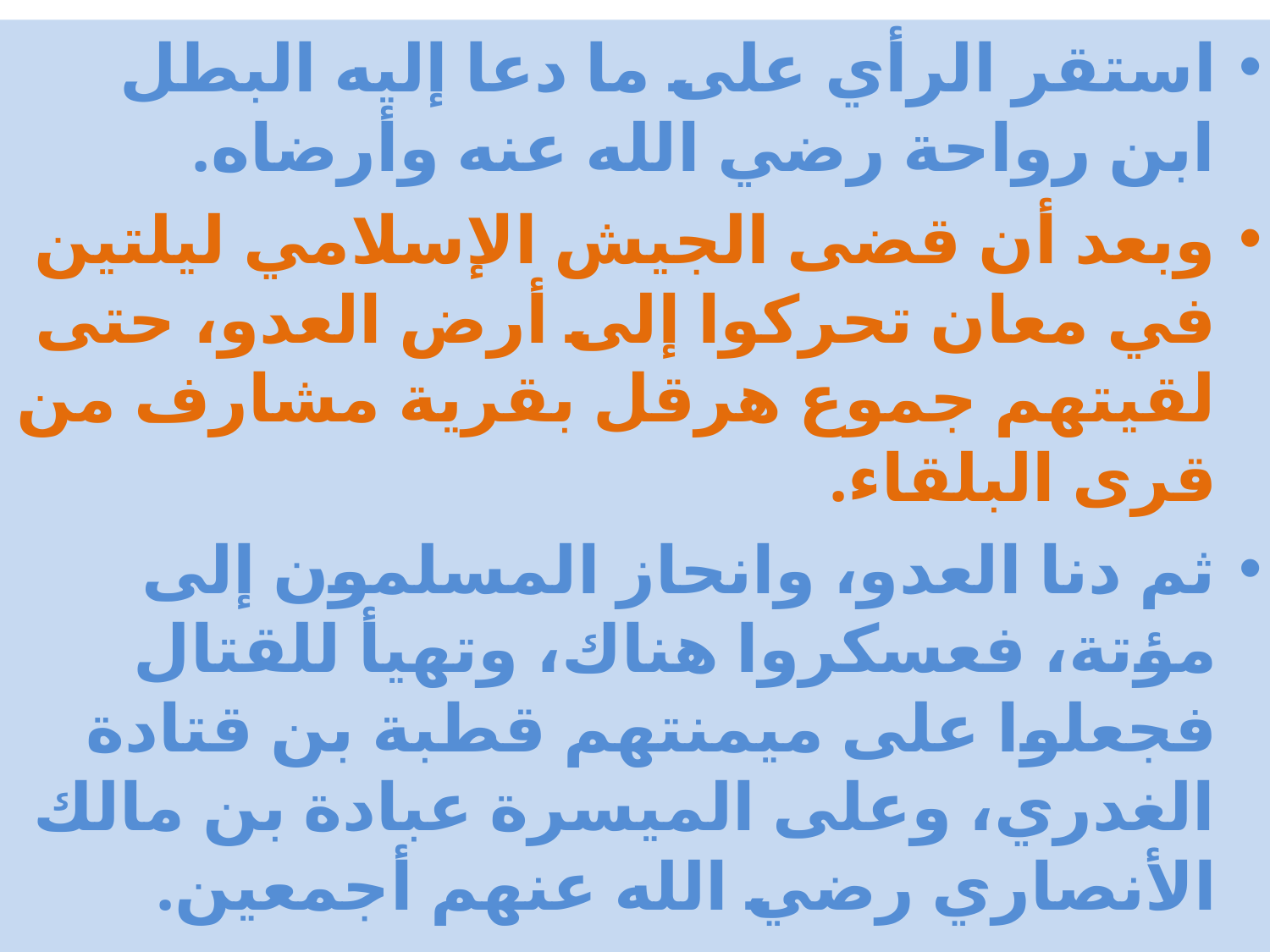

استقر الرأي على ما دعا إليه البطل ابن رواحة رضي الله عنه وأرضاه.
وبعد أن قضى الجيش الإسلامي ليلتين في معان تحركوا إلى أرض العدو، حتى لقيتهم جموع هرقل بقرية مشارف من قرى البلقاء.
ثم دنا العدو، وانحاز المسلمون إلى مؤتة، فعسكروا هناك، وتهيأ للقتال فجعلوا على ميمنتهم قطبة بن قتادة الغدري، وعلى الميسرة عبادة بن مالك الأنصاري رضي الله عنهم أجمعين.
#